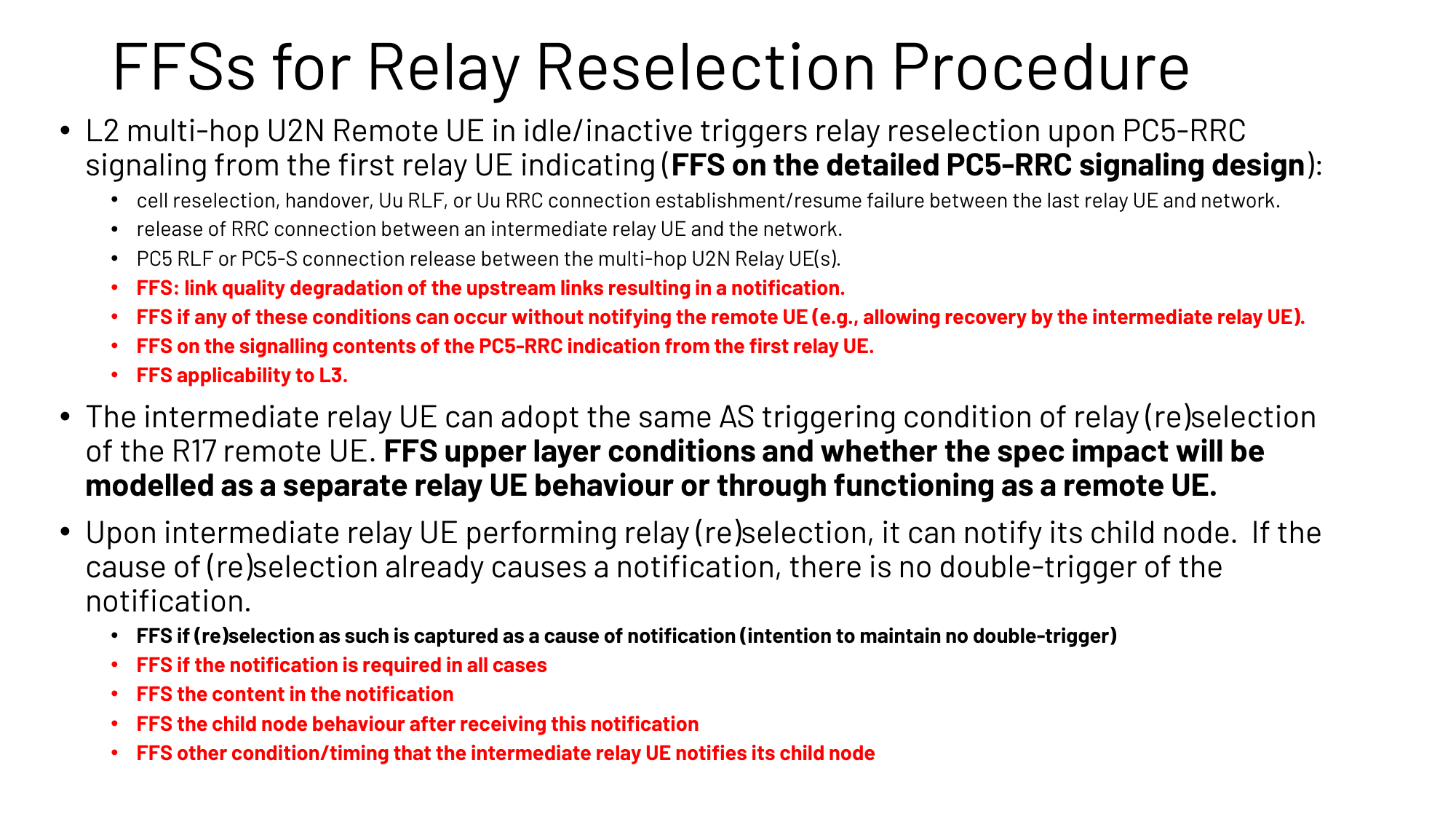

# FFSs for Relay Reselection Procedure
L2 multi-hop U2N Remote UE in idle/inactive triggers relay reselection upon PC5-RRC signaling from the first relay UE indicating (FFS on the detailed PC5-RRC signaling design):
cell reselection, handover, Uu RLF, or Uu RRC connection establishment/resume failure between the last relay UE and network.
release of RRC connection between an intermediate relay UE and the network.
PC5 RLF or PC5-S connection release between the multi-hop U2N Relay UE(s).
FFS: link quality degradation of the upstream links resulting in a notification.
FFS if any of these conditions can occur without notifying the remote UE (e.g., allowing recovery by the intermediate relay UE).
FFS on the signalling contents of the PC5-RRC indication from the first relay UE.
FFS applicability to L3.
The intermediate relay UE can adopt the same AS triggering condition of relay (re)selection of the R17 remote UE. FFS upper layer conditions and whether the spec impact will be modelled as a separate relay UE behaviour or through functioning as a remote UE.
Upon intermediate relay UE performing relay (re)selection, it can notify its child node.  If the cause of (re)selection already causes a notification, there is no double-trigger of the notification.
FFS if (re)selection as such is captured as a cause of notification (intention to maintain no double-trigger)
FFS if the notification is required in all cases
FFS the content in the notification
FFS the child node behaviour after receiving this notification
FFS other condition/timing that the intermediate relay UE notifies its child node